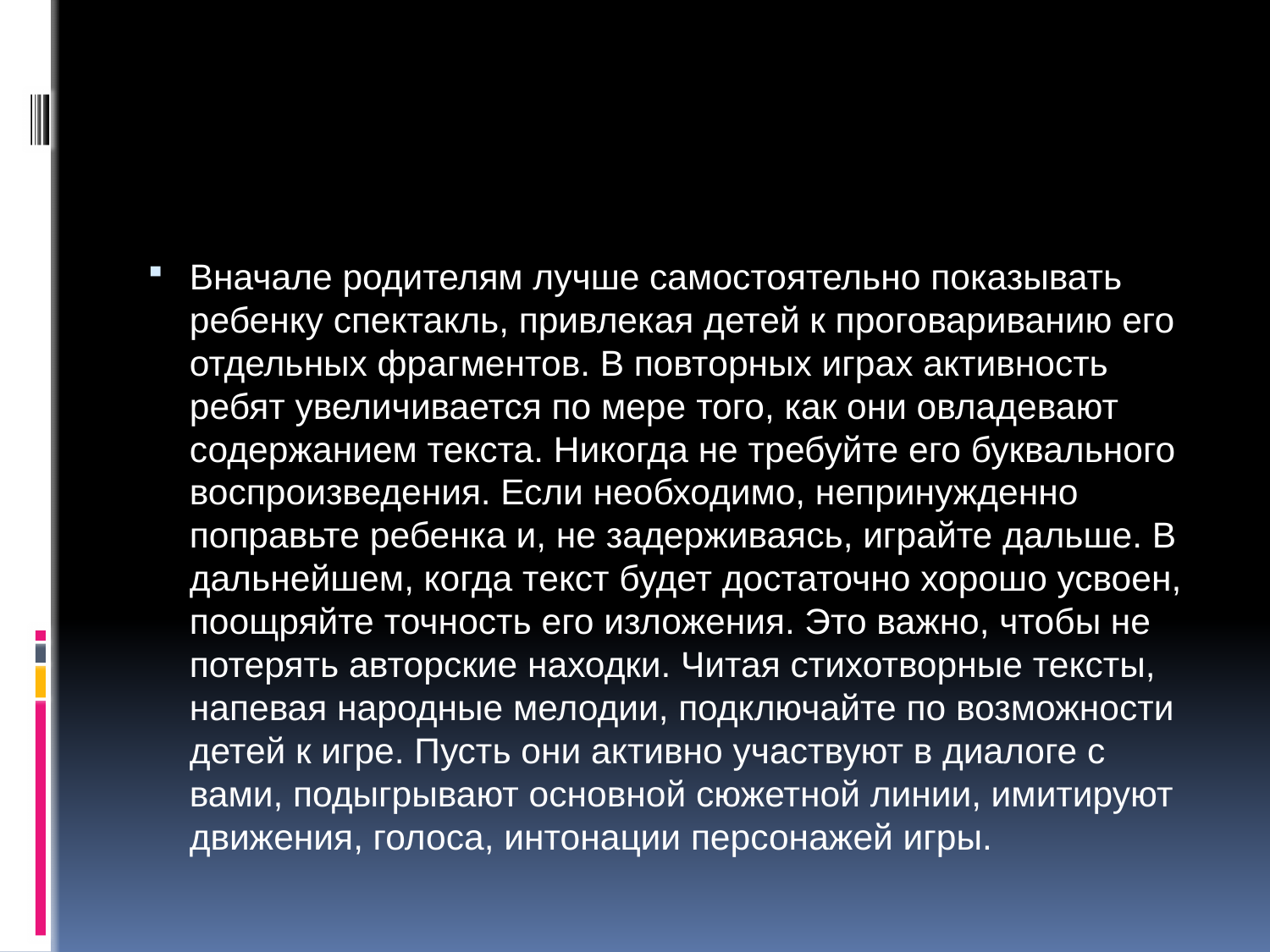

#
Вначале родителям лучше самостоятельно показывать ребенку спектакль, привлекая детей к проговариванию его отдельных фрагментов. В повторных играх активность ребят увеличивается по мере того, как они овладевают содержанием текста. Никогда не требуйте его буквального воспроизведения. Если необходимо, непринужденно поправьте ребенка и, не задерживаясь, играйте дальше. В дальнейшем, когда текст будет достаточно хорошо усвоен, поощряйте точность его изложения. Это важно, чтобы не потерять авторские находки. Читая стихотворные тексты, напевая народные мелодии, подключайте по возможности детей к игре. Пусть они активно участвуют в диалоге с вами, подыгрывают основной сюжетной линии, имитируют движения, голоса, интонации персонажей игры.